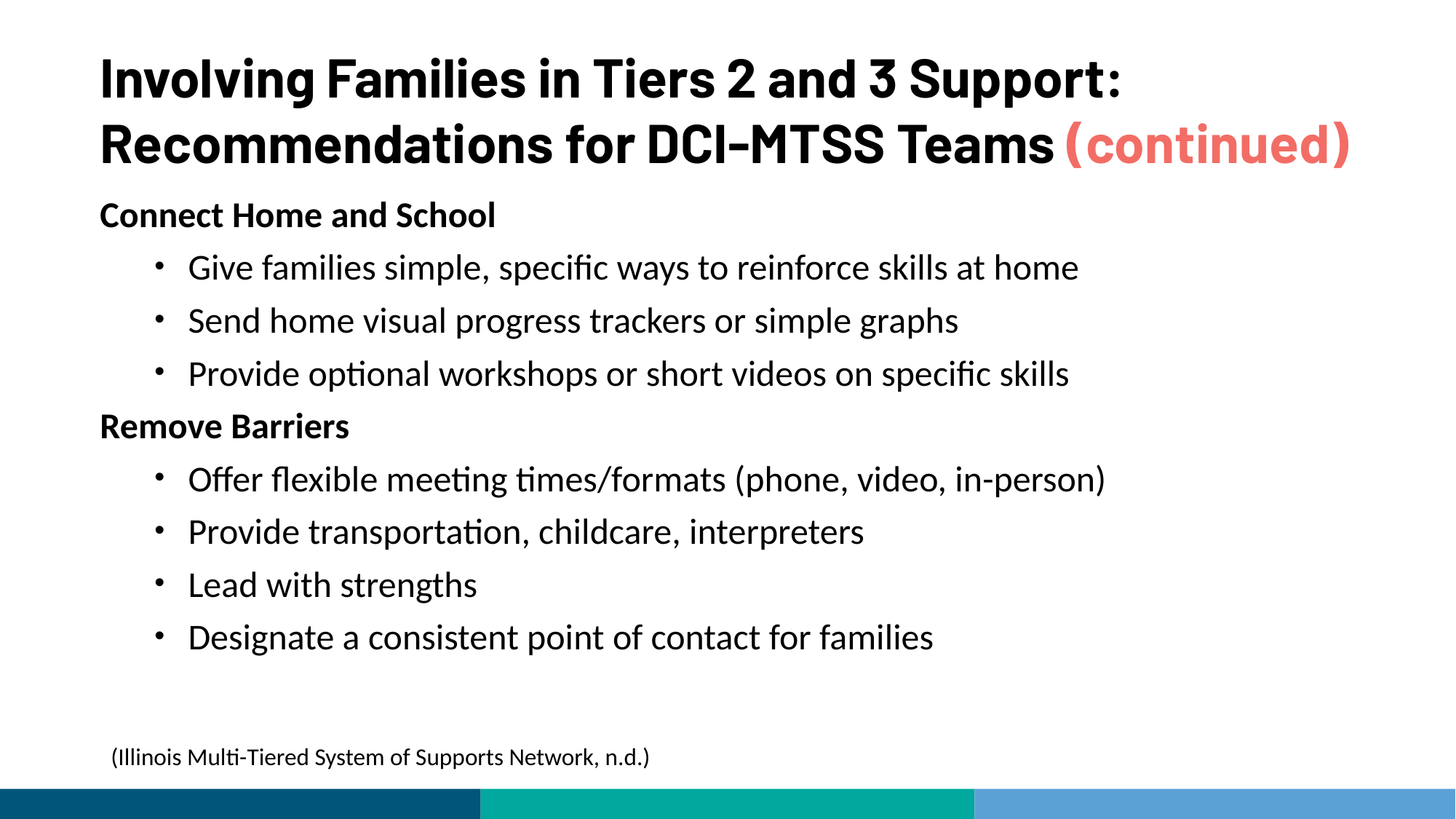

# Involving Families in Tiers 2 and 3 Support: Recommendations for DCI-MTSS Teams (continued)
Connect Home and School
Give families simple, specific ways to reinforce skills at home
Send home visual progress trackers or simple graphs
Provide optional workshops or short videos on specific skills
Remove Barriers
Offer flexible meeting times/formats (phone, video, in-person)
Provide transportation, childcare, interpreters
Lead with strengths
Designate a consistent point of contact for families
(Illinois Multi-Tiered System of Supports Network, n.d.)